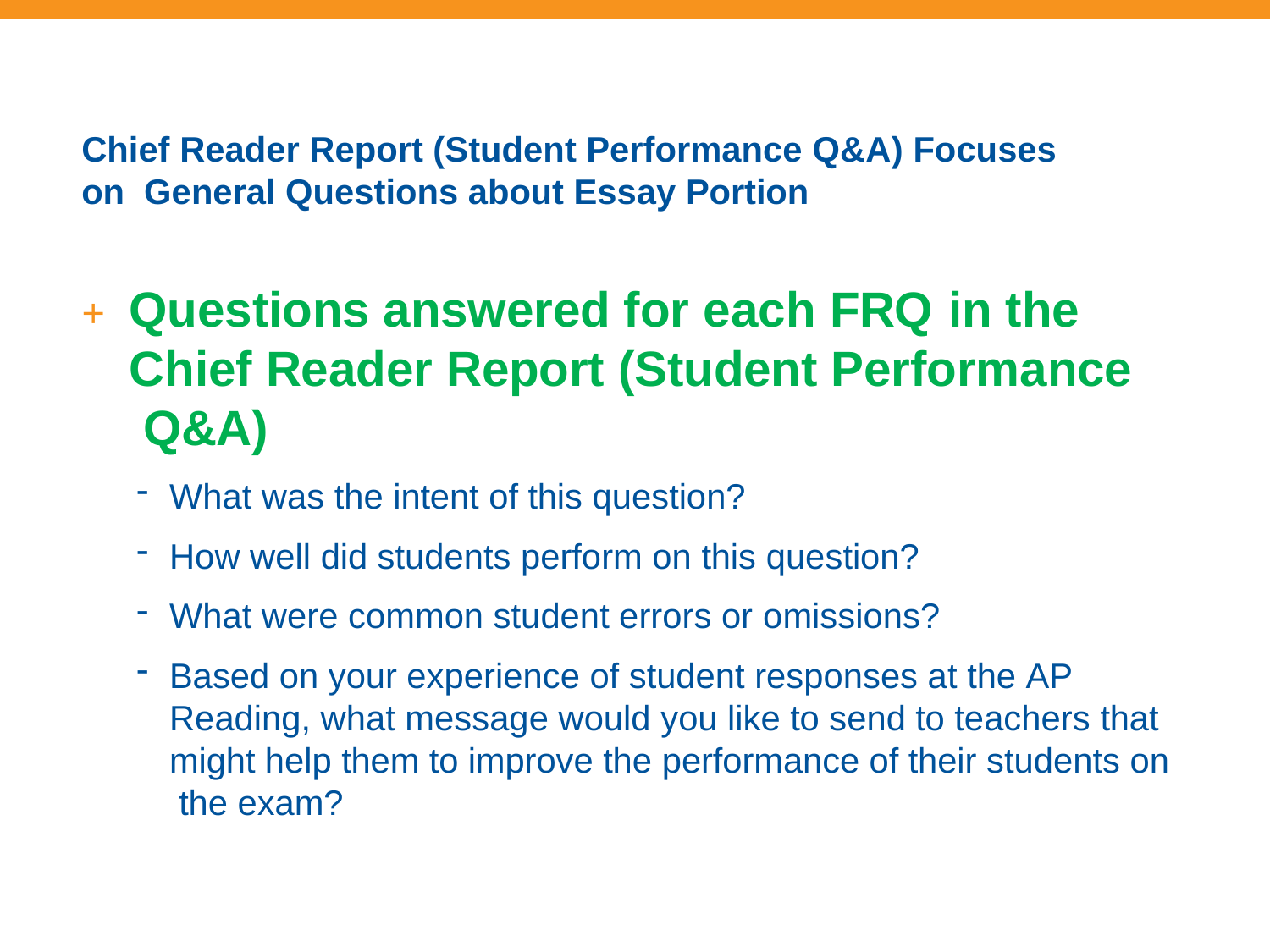

# Chief Reader Report (Student Performance Q&A) Focuses on  General Questions about Essay Portion
+	Questions answered for each FRQ in the  Chief Reader Report (Student Performance  Q&A)
What was the intent of this question?
How well did students perform on this question?
What were common student errors or omissions?
Based on your experience of student responses at the AP  Reading, what message would you like to send to teachers that  might help them to improve the performance of their students on  the exam?